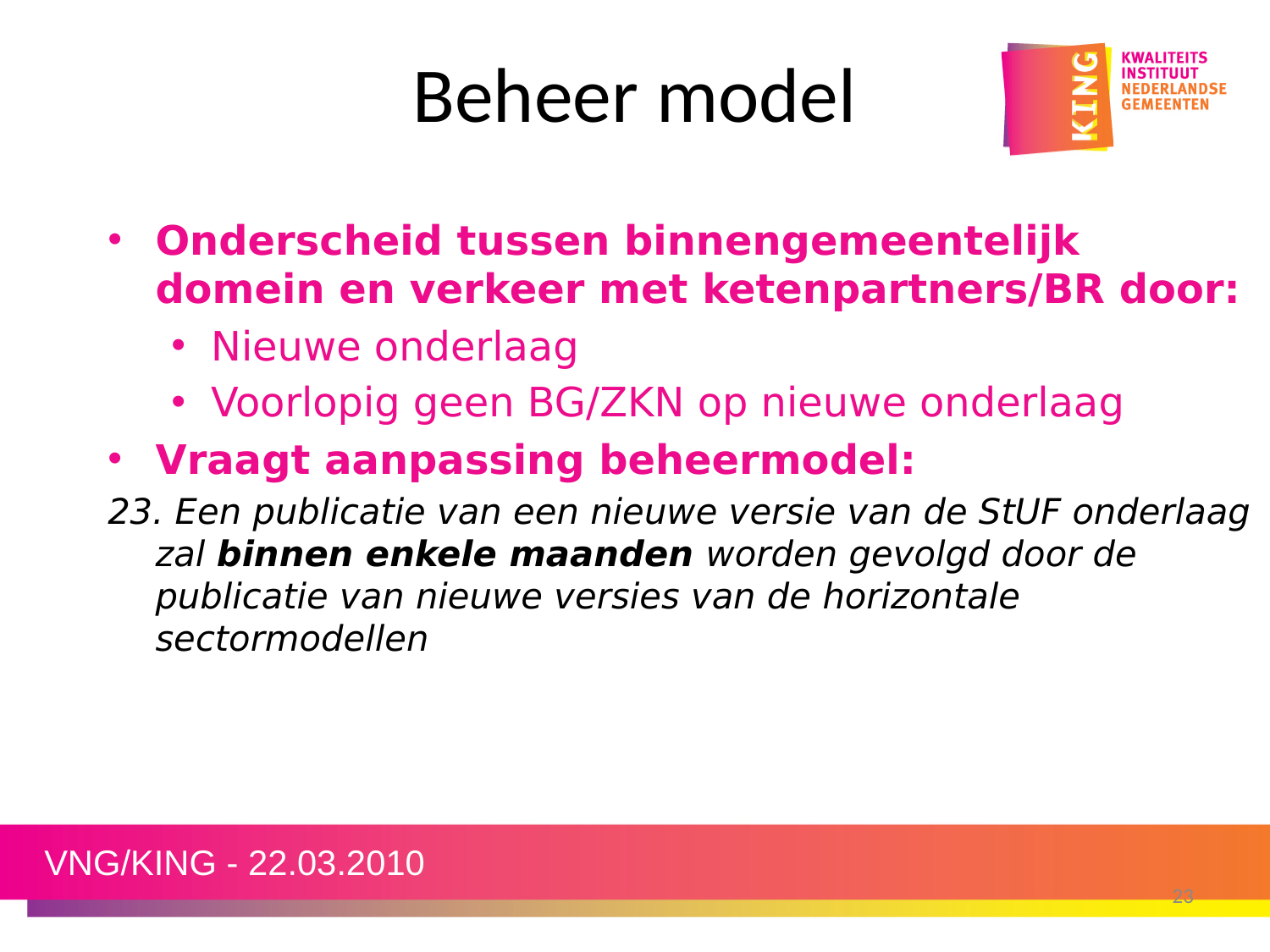

# Beheer model
Onderscheid tussen binnengemeentelijk domein en verkeer met ketenpartners/BR door:
Nieuwe onderlaag
Voorlopig geen BG/ZKN op nieuwe onderlaag
Vraagt aanpassing beheermodel:
23. Een publicatie van een nieuwe versie van de StUF onderlaag zal binnen enkele maanden worden gevolgd door de publicatie van nieuwe versies van de horizontale sectormodellen
VNG/KING - 22.03.2010
23